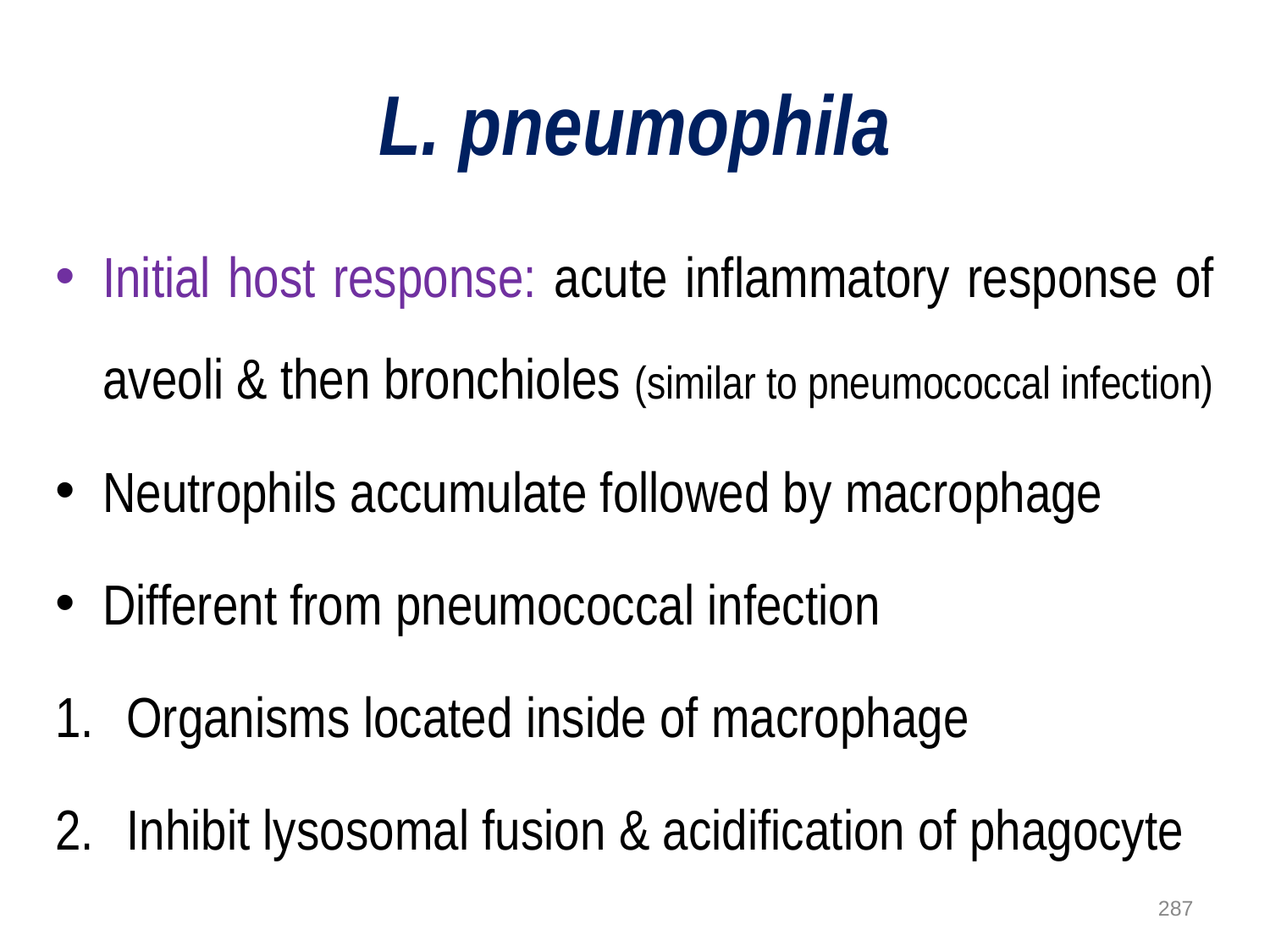

# L. pneumophila
Initial host response: acute inflammatory response of aveoli & then bronchioles (similar to pneumococcal infection)
Neutrophils accumulate followed by macrophage
Different from pneumococcal infection
Organisms located inside of macrophage
Inhibit lysosomal fusion & acidification of phagocyte

287